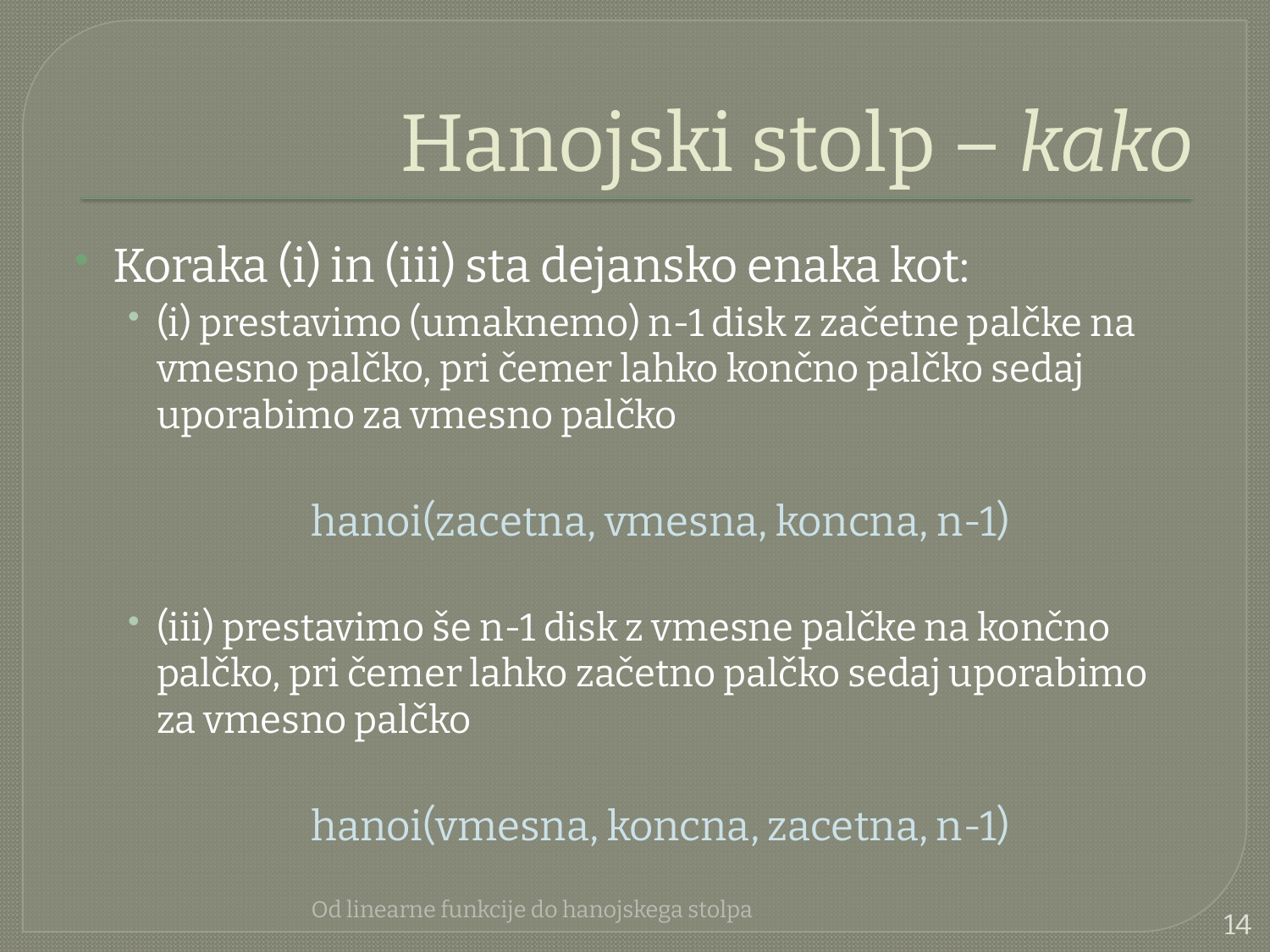

# Hanojski stolp – kako
Koraka (i) in (iii) sta dejansko enaka kot:
(i) prestavimo (umaknemo) n-1 disk z začetne palčke na vmesno palčko, pri čemer lahko končno palčko sedaj uporabimo za vmesno palčko

hanoi(zacetna, vmesna, koncna, n-1)

(iii) prestavimo še n-1 disk z vmesne palčke na končno palčko, pri čemer lahko začetno palčko sedaj uporabimo za vmesno palčko

hanoi(vmesna, koncna, zacetna, n-1)
Od linearne funkcije do hanojskega stolpa
14